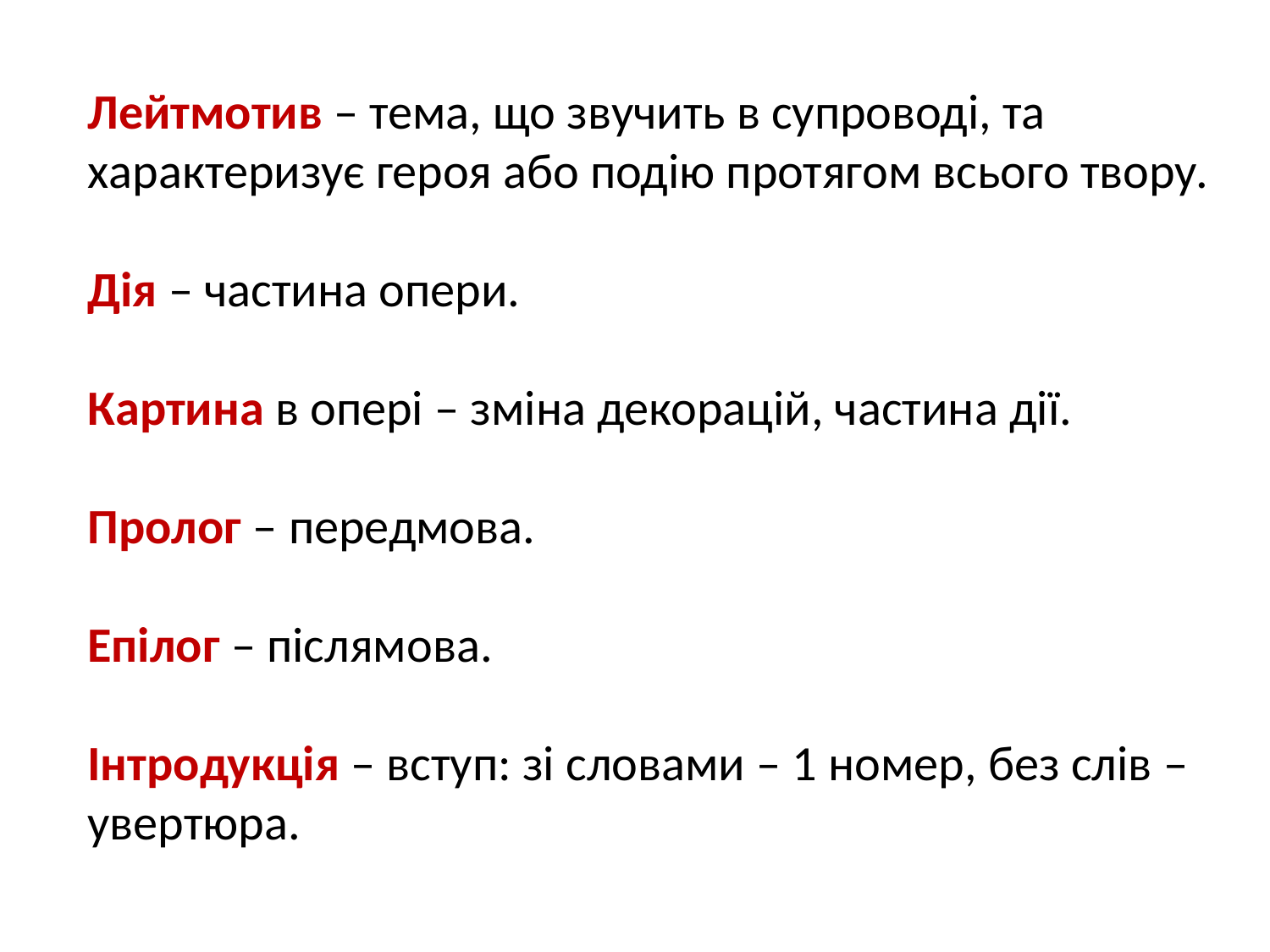

# Лейтмотив – тема, що звучить в супроводі, та характеризує героя або подію протягом всього твору. Дія – частина опери. Картина в опері – зміна декорацій, частина дії. Пролог – передмова. Епілог – післямова. Інтродукція – вступ: зі словами – 1 номер, без слів – увертюра.